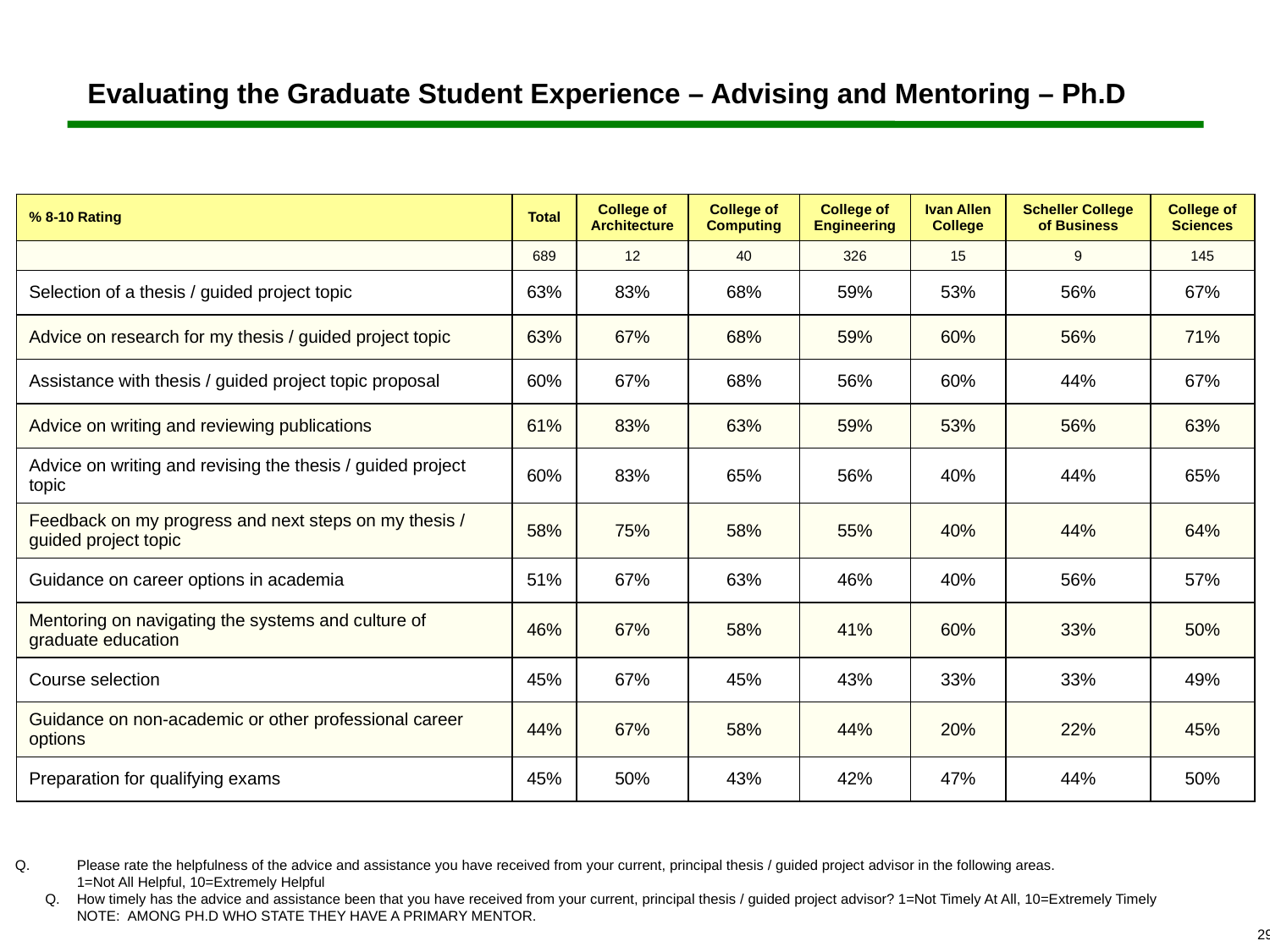

# Evaluating the Graduate Student Experience – Advising and Mentoring – Ph.D
| % 8-10 Rating | Total | College of Architecture | College of Computing | College of Engineering | Ivan Allen College | Scheller College of Business | College of Sciences |
| --- | --- | --- | --- | --- | --- | --- | --- |
|  | 689 | 12 | 40 | 326 | 15 | 9 | 145 |
| Selection of a thesis / guided project topic | 63% | 83% | 68% | 59% | 53% | 56% | 67% |
| Advice on research for my thesis / guided project topic | 63% | 67% | 68% | 59% | 60% | 56% | 71% |
| Assistance with thesis / guided project topic proposal | 60% | 67% | 68% | 56% | 60% | 44% | 67% |
| Advice on writing and reviewing publications | 61% | 83% | 63% | 59% | 53% | 56% | 63% |
| Advice on writing and revising the thesis / guided project topic | 60% | 83% | 65% | 56% | 40% | 44% | 65% |
| Feedback on my progress and next steps on my thesis / guided project topic | 58% | 75% | 58% | 55% | 40% | 44% | 64% |
| Guidance on career options in academia | 51% | 67% | 63% | 46% | 40% | 56% | 57% |
| Mentoring on navigating the systems and culture of graduate education | 46% | 67% | 58% | 41% | 60% | 33% | 50% |
| Course selection | 45% | 67% | 45% | 43% | 33% | 33% | 49% |
| Guidance on non-academic or other professional career options | 44% | 67% | 58% | 44% | 20% | 22% | 45% |
| Preparation for qualifying exams | 45% | 50% | 43% | 42% | 47% | 44% | 50% |
 	Please rate the helpfulness of the advice and assistance you have received from your current, principal thesis / guided project advisor in the following areas.
	1=Not All Helpful, 10=Extremely Helpful
Q.	How timely has the advice and assistance been that you have received from your current, principal thesis / guided project advisor? 1=Not Timely At All, 10=Extremely Timely
	NOTE:  AMONG PH.D WHO STATE THEY HAVE A PRIMARY MENTOR.